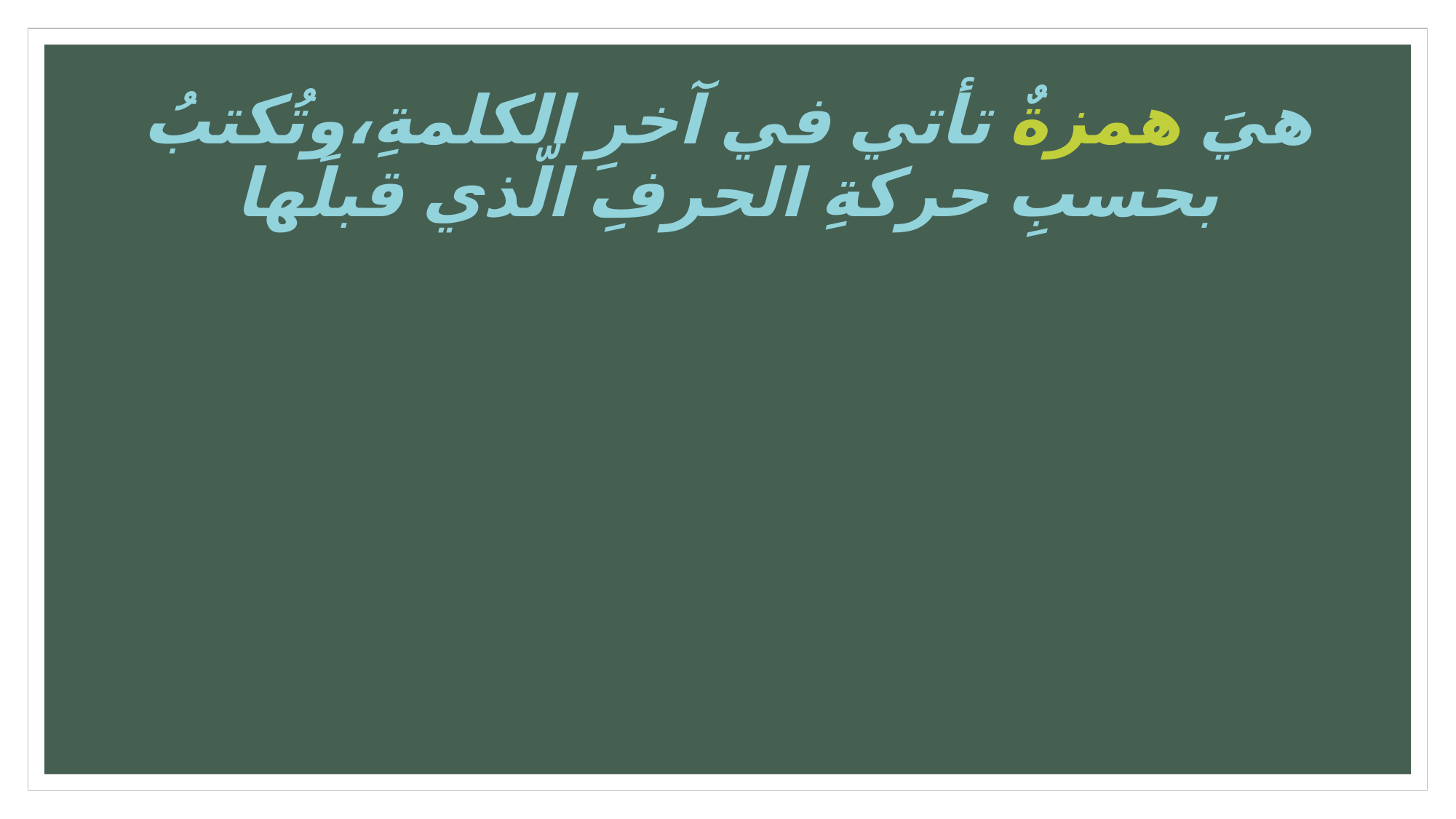

# هيَ همزةٌ تأتي في آخرِ الكلمةِ،وتُكتبُ بحسبِ حركةِ الحرفِ الّذي قبلَها